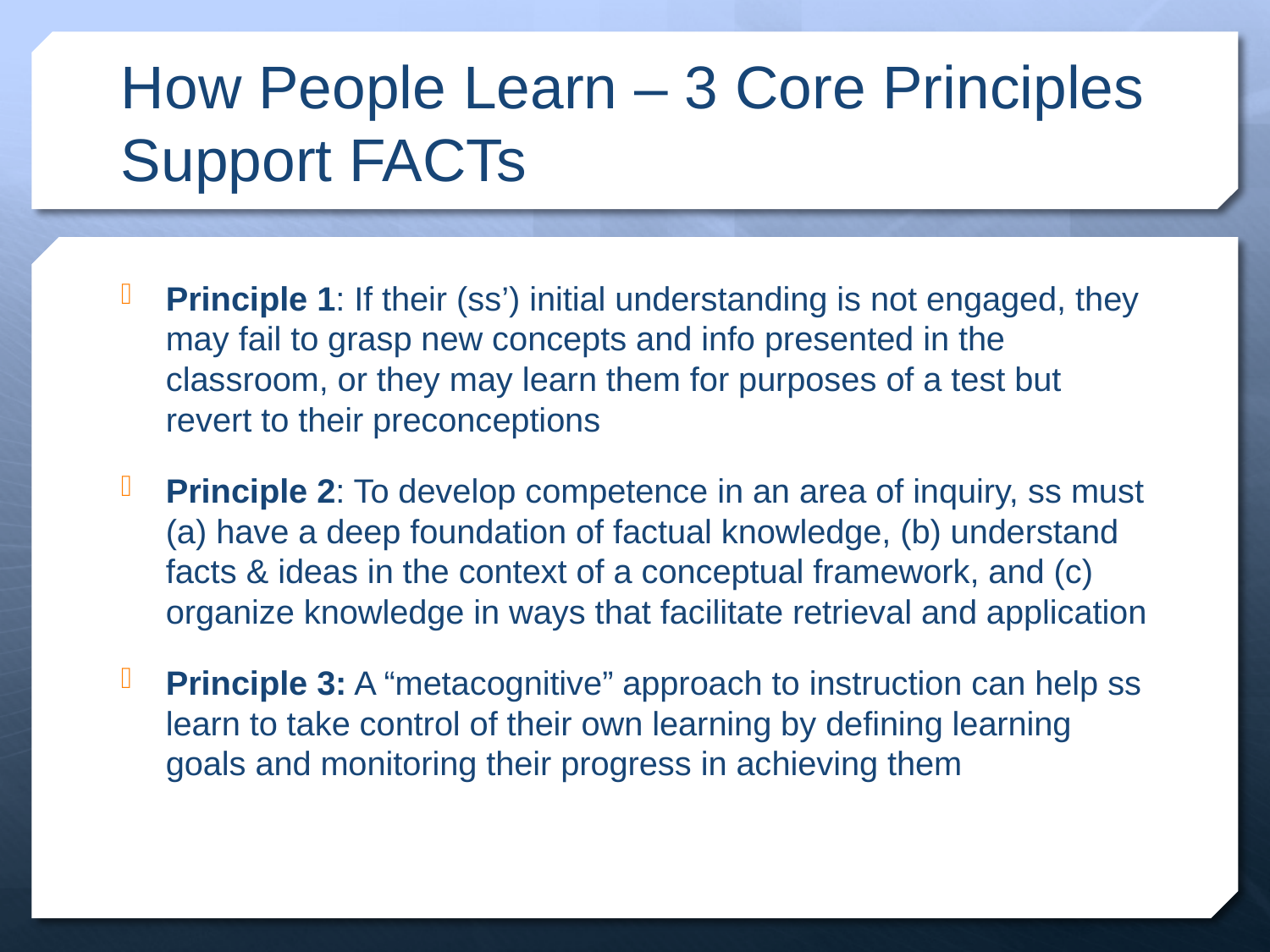

# How People Learn – 3 Core Principles Support FACTs
Principle 1: If their (ss’) initial understanding is not engaged, they may fail to grasp new concepts and info presented in the classroom, or they may learn them for purposes of a test but revert to their preconceptions
Principle 2: To develop competence in an area of inquiry, ss must (a) have a deep foundation of factual knowledge, (b) understand facts & ideas in the context of a conceptual framework, and (c) organize knowledge in ways that facilitate retrieval and application
Principle 3: A “metacognitive” approach to instruction can help ss learn to take control of their own learning by defining learning goals and monitoring their progress in achieving them